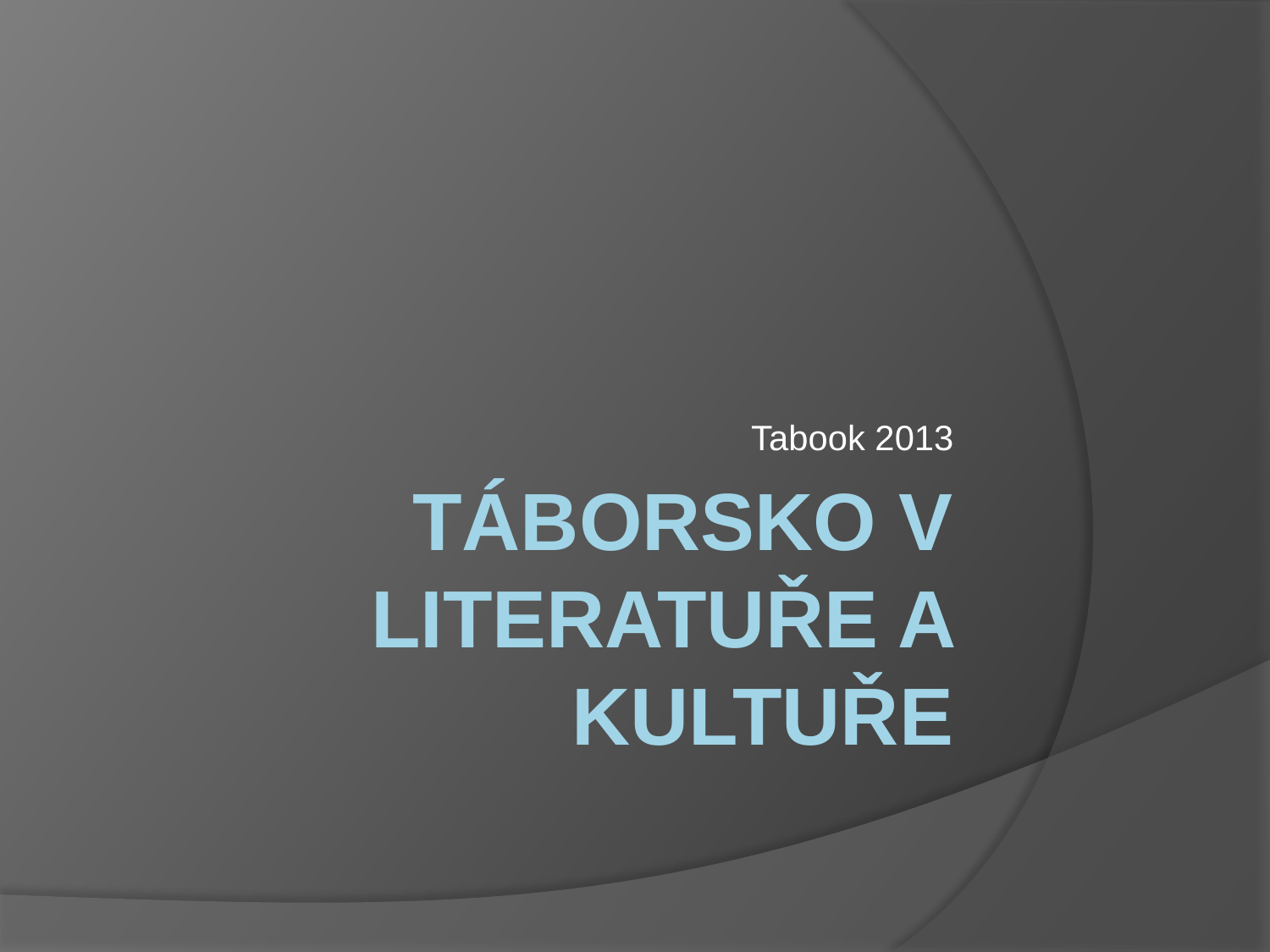

Tabook 2013
# Táborsko v literatuře a kultuře